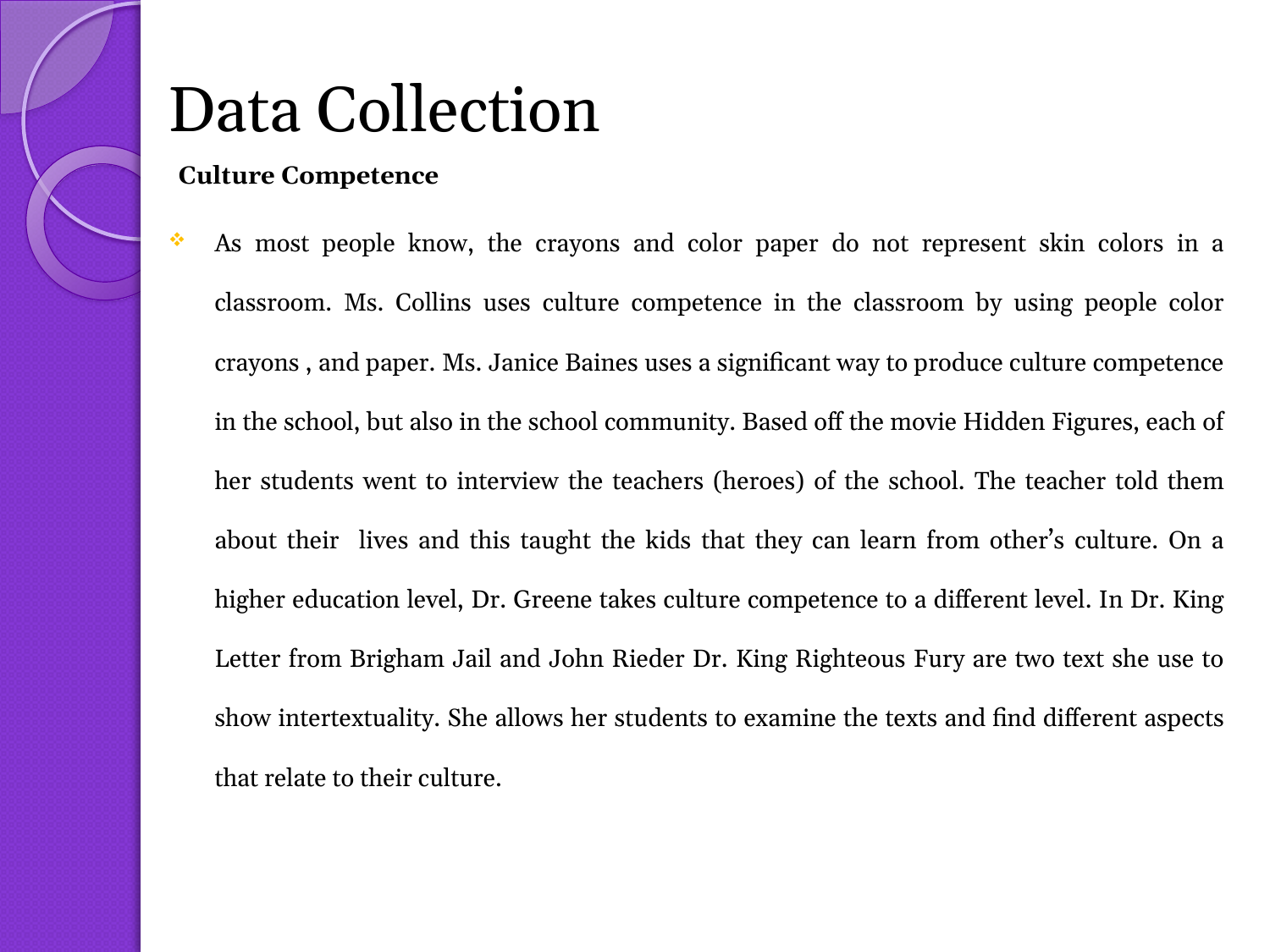

# Data Collection
Culture Competence
As most people know, the crayons and color paper do not represent skin colors in a classroom. Ms. Collins uses culture competence in the classroom by using people color crayons , and paper. Ms. Janice Baines uses a significant way to produce culture competence in the school, but also in the school community. Based off the movie Hidden Figures, each of her students went to interview the teachers (heroes) of the school. The teacher told them about their  lives and this taught the kids that they can learn from other’s culture. On a higher education level, Dr. Greene takes culture competence to a different level. In Dr. King Letter from Brigham Jail and John Rieder Dr. King Righteous Fury are two text she use to show intertextuality. She allows her students to examine the texts and find different aspects that relate to their culture.